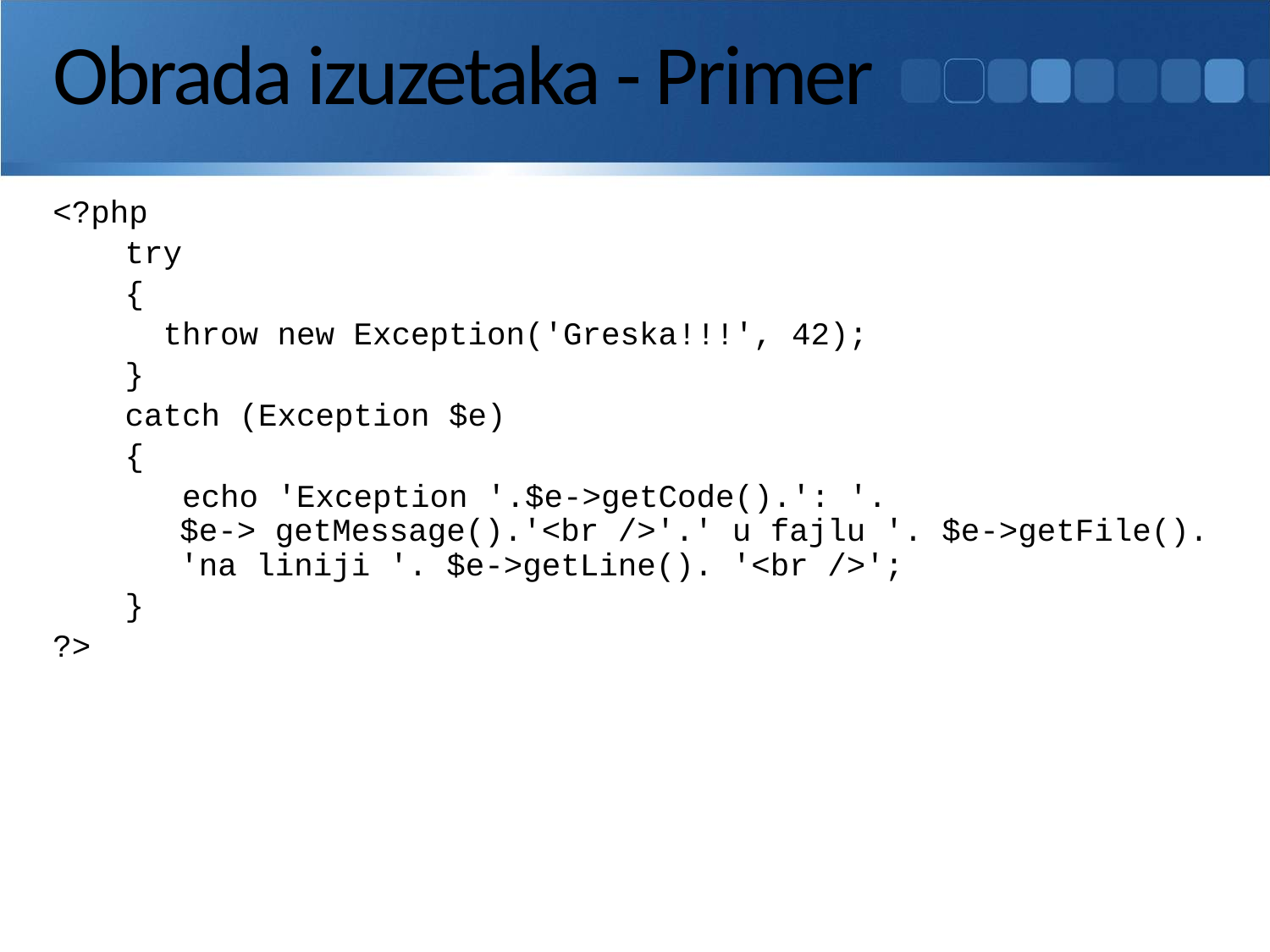

# Obrada izuzetaka - Primer
<?php
try
{
  throw new Exception('Greska!!!', 42);
}
catch (Exception $e)
{
   echo 'Exception '.$e->getCode().': '.
$e-> getMessage().'<br />'.' u fajlu '. $e->getFile(). 'na liniji '. $e->getLine(). '<br />';
}
?>
205